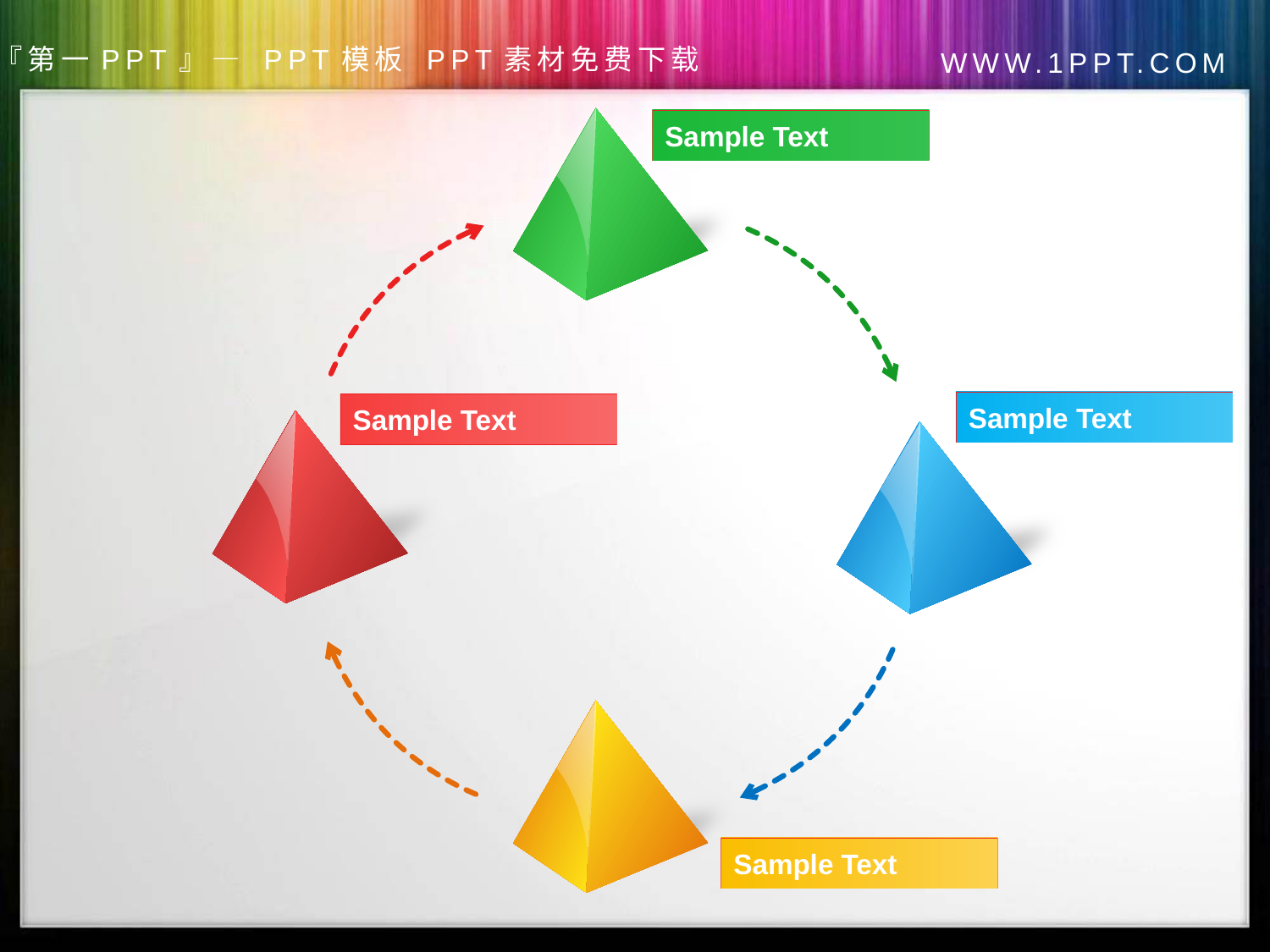

Sample Text

Sample Text
Sample Text

Sample Text